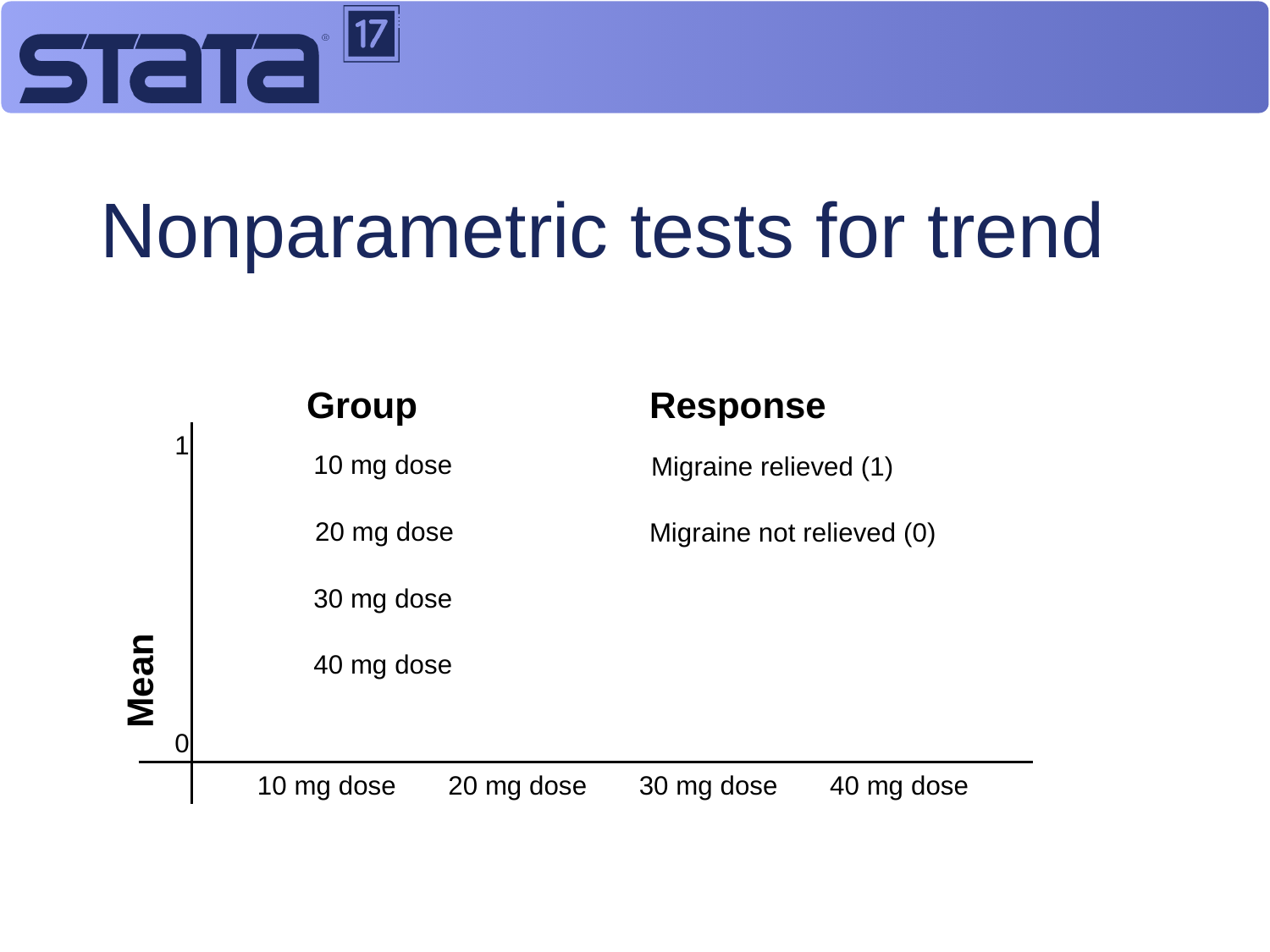

# Nonparametric tests for trend
Response
Group
1
10 mg dose
Migraine relieved (1)

20 mg dose
Migraine not relieved (0)

30 mg dose

Mean
40 mg dose

0
20 mg dose
30 mg dose
40 mg dose
10 mg dose